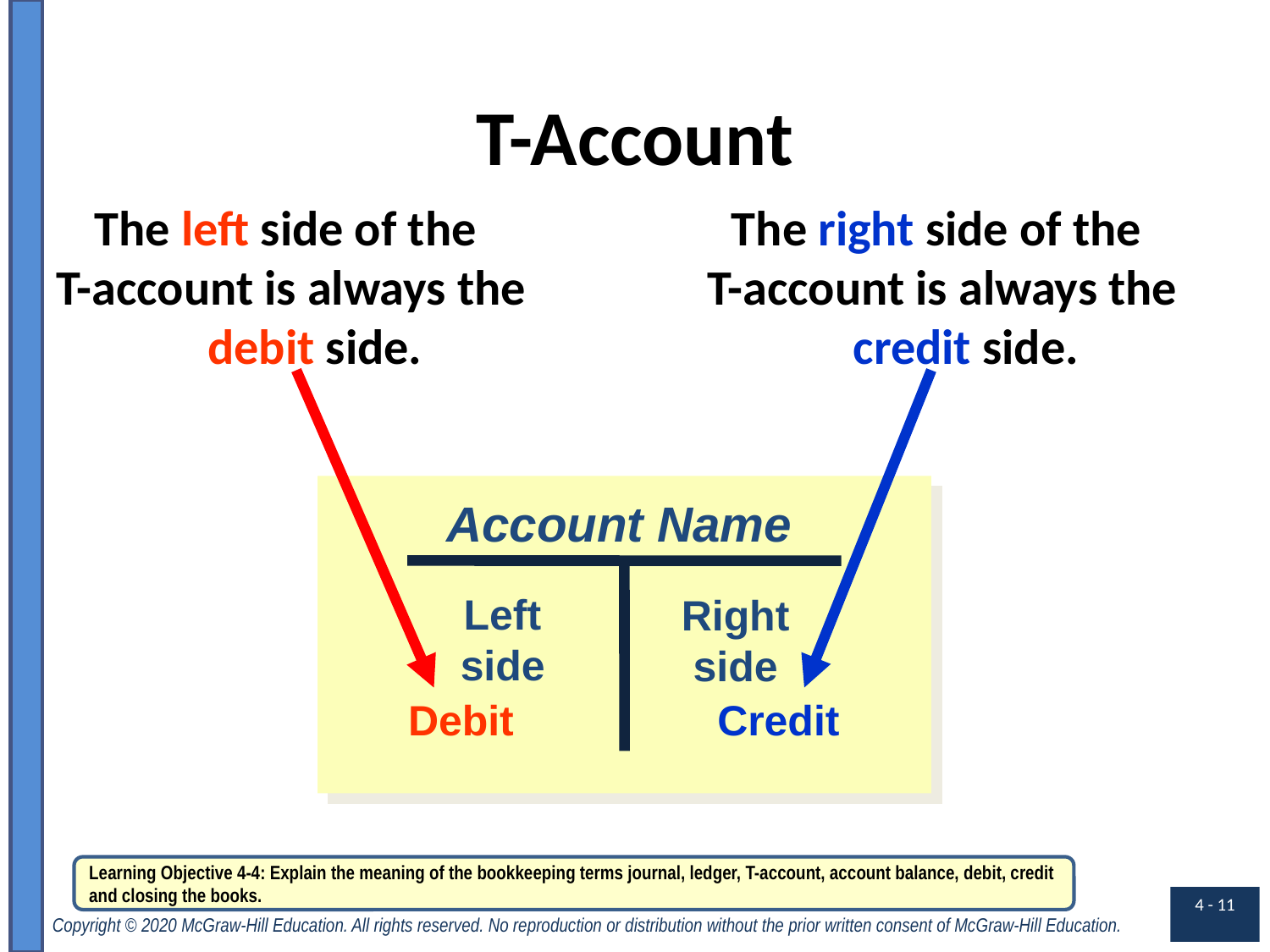

# T-Account
The left side of the
T-account is always the debit side.
The right side of the
T-account is always the credit side.

Account Name

Left
side
Right side
Debit
Credit
Learning Objective 4-4: Explain the meaning of the bookkeeping terms journal, ledger, T-account, account balance, debit, credit and closing the books.